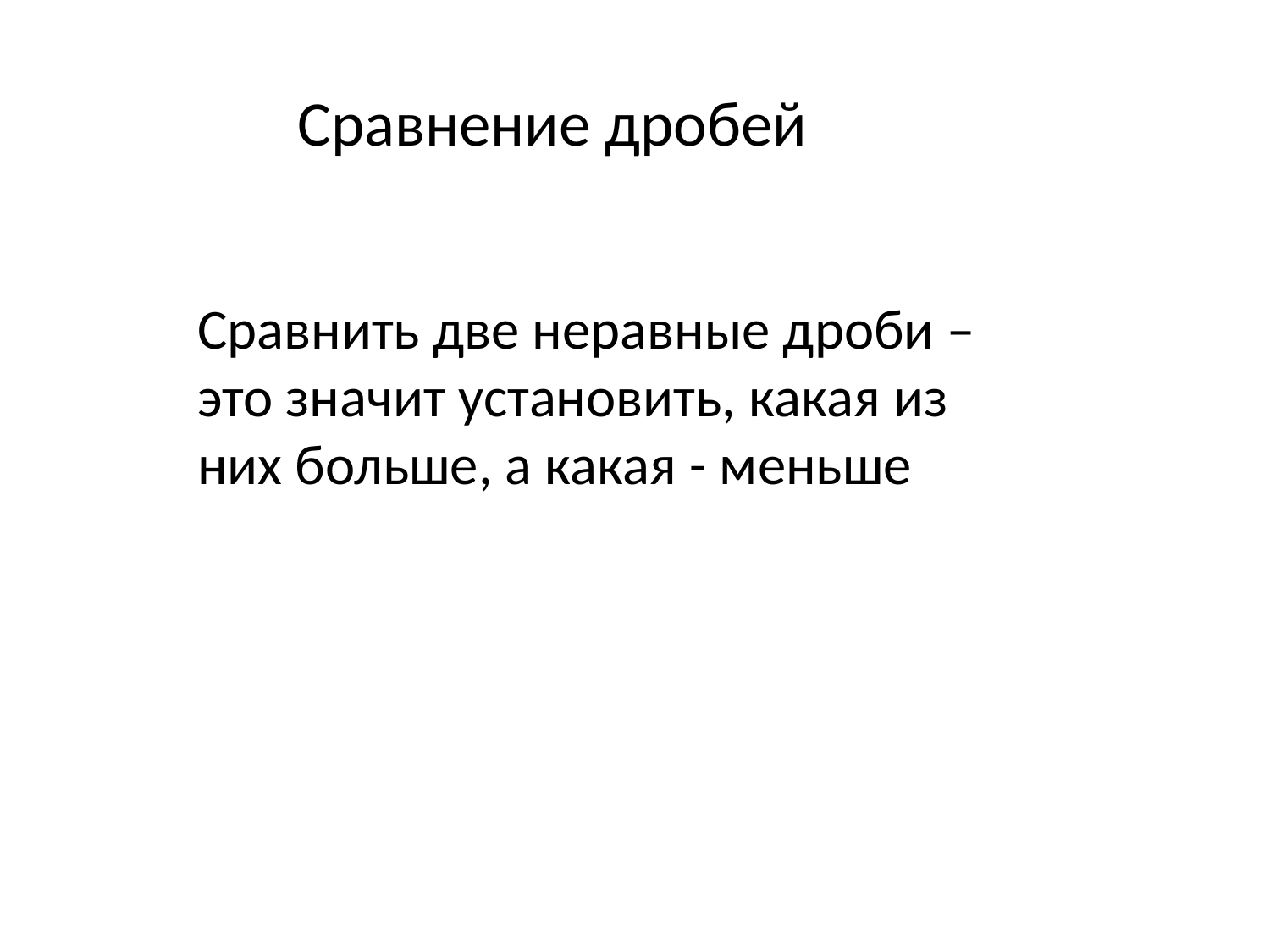

Сравнение дробей
Сравнить две неравные дроби – это значит установить, какая из них больше, а какая - меньше